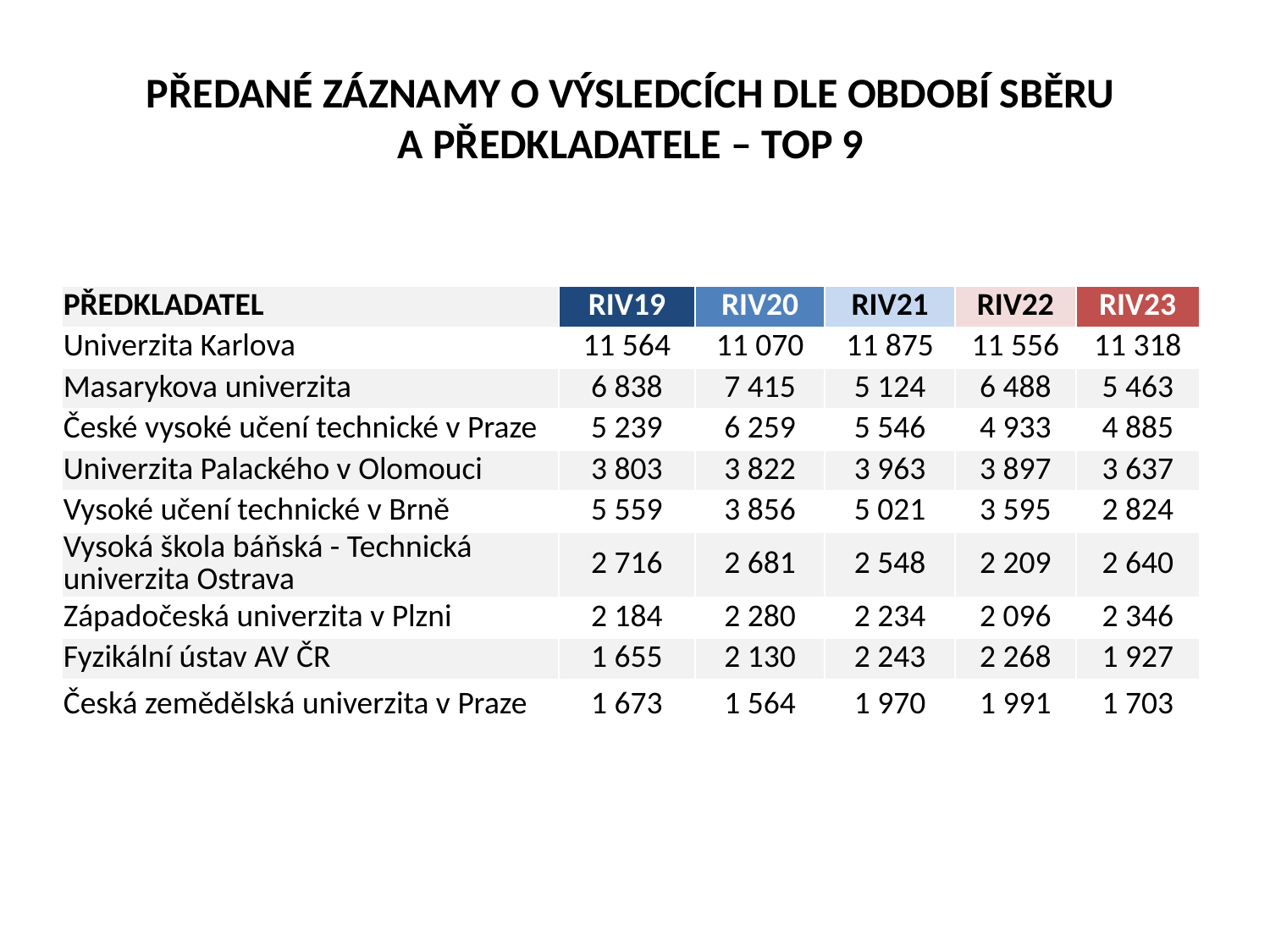

PŘEDANÉ ZÁZNAMY O VÝSLEDCÍCH DLE OBDOBÍ SBĚRU
A PŘEDKLADATELE – TOP 9
| PŘEDKLADATEL | RIV19 | RIV20 | RIV21 | RIV22 | RIV23 |
| --- | --- | --- | --- | --- | --- |
| Univerzita Karlova | 11 564 | 11 070 | 11 875 | 11 556 | 11 318 |
| Masarykova univerzita | 6 838 | 7 415 | 5 124 | 6 488 | 5 463 |
| České vysoké učení technické v Praze | 5 239 | 6 259 | 5 546 | 4 933 | 4 885 |
| Univerzita Palackého v Olomouci | 3 803 | 3 822 | 3 963 | 3 897 | 3 637 |
| Vysoké učení technické v Brně | 5 559 | 3 856 | 5 021 | 3 595 | 2 824 |
| Vysoká škola báňská - Technická univerzita Ostrava | 2 716 | 2 681 | 2 548 | 2 209 | 2 640 |
| Západočeská univerzita v Plzni | 2 184 | 2 280 | 2 234 | 2 096 | 2 346 |
| Fyzikální ústav AV ČR | 1 655 | 2 130 | 2 243 | 2 268 | 1 927 |
| Česká zemědělská univerzita v Praze | 1 673 | 1 564 | 1 970 | 1 991 | 1 703 |